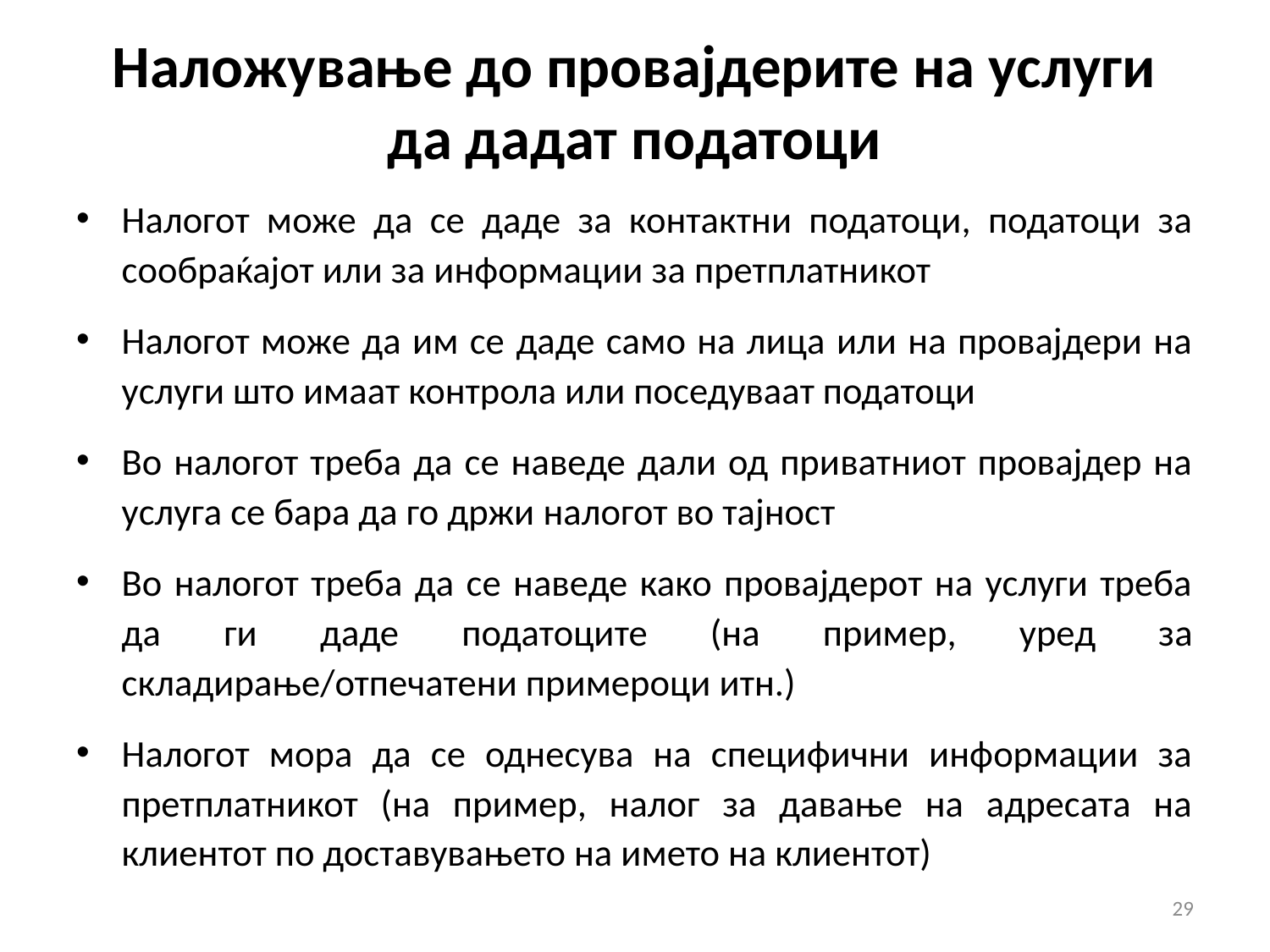

# Наложување до провајдерите на услуги да дадат податоци
Налогот може да се даде за контактни податоци, податоци за сообраќајот или за информации за претплатникот
Налогот може да им се даде само на лица или на провајдери на услуги што имаат контрола или поседуваат податоци
Во налогот треба да се наведе дали од приватниот провајдер на услуга се бара да го држи налогот во тајност
Во налогот треба да се наведе како провајдерот на услуги треба да ги даде податоците (на пример, уред за складирање/отпечатени примероци итн.)
Налогот мора да се однесува на специфични информации за претплатникот (на пример, налог за давање на адресата на клиентот по доставувањето на името на клиентот)

29